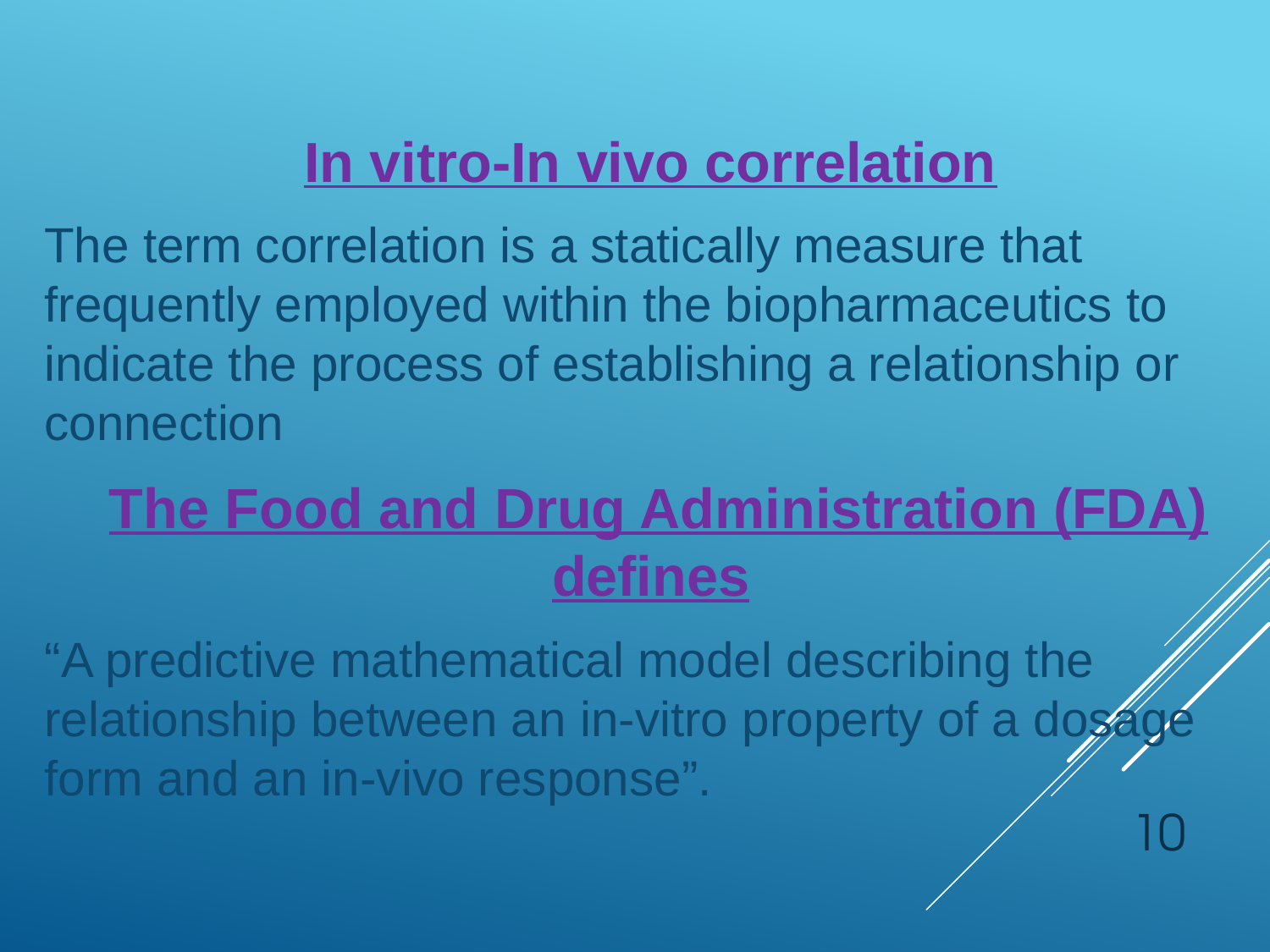

In vitro-In vivo correlation
The term correlation is a statically measure that frequently employed within the biopharmaceutics to indicate the process of establishing a relationship or connection
 The Food and Drug Administration (FDA) defines
“A predictive mathematical model describing the relationship between an in-vitro property of a dosage form and an in-vivo response”.
10